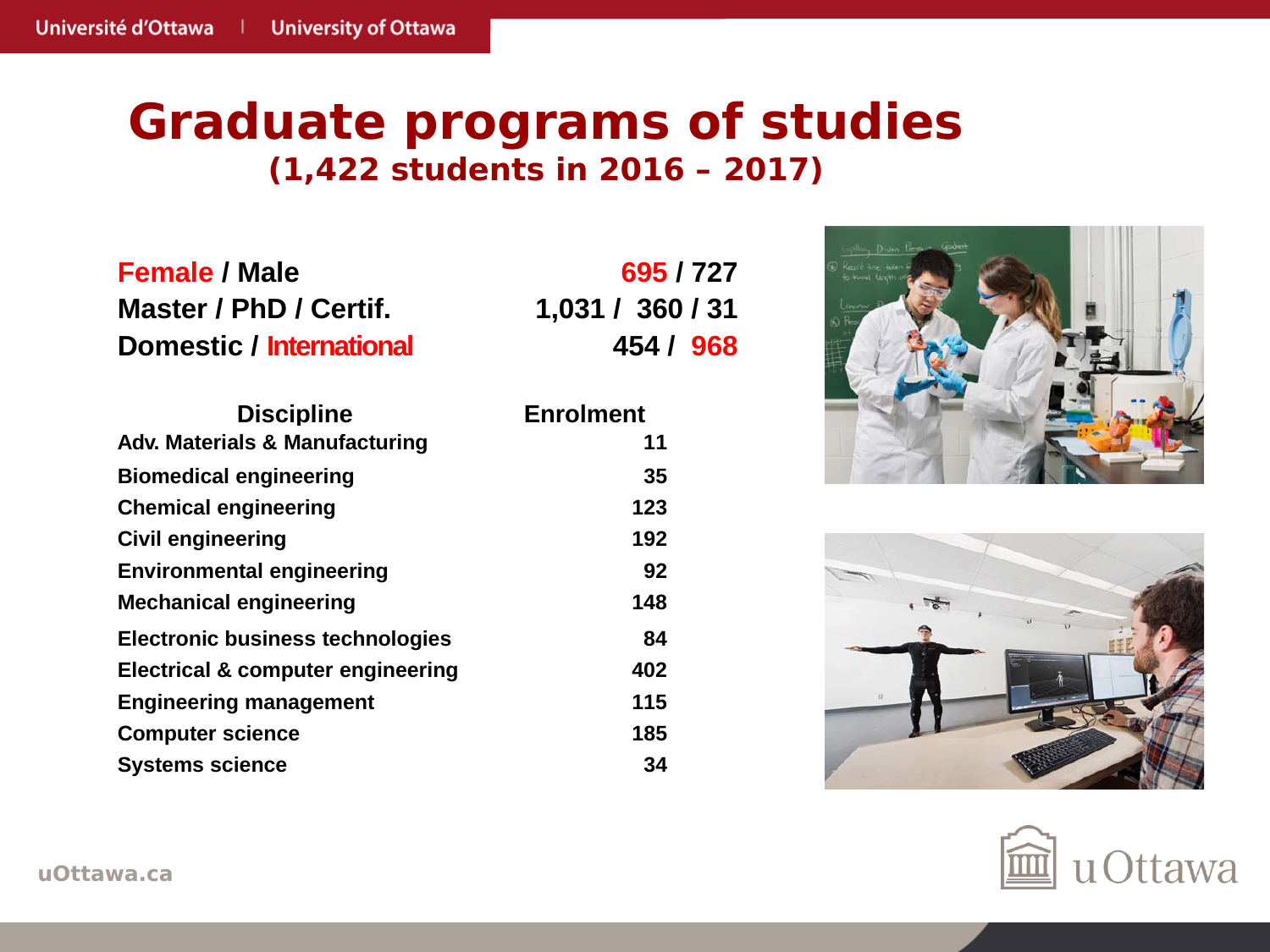

# Graduate programs of studies
(1,422 students in 2016 – 2017)
|  |  |
| --- | --- |
| Female / Male | 695 / 727 |
| Master / PhD / Certif. | 1,031 / 360 / 31 |
| Domestic / International | 454 / 968 |

| Discipline | Enrolment |
| --- | --- |
| Adv. Materials & Manufacturing | 11 |
| Biomedical engineering | 35 |
| Chemical engineering | 123 |
| Civil engineering | 192 |
| Environmental engineering | 92 |
| Mechanical engineering | 148 |
| Electronic business technologies | 84 |
| Electrical & computer engineering | 402 |
| Engineering management | 115 |
| Computer science | 185 |
| Systems science | 34 |